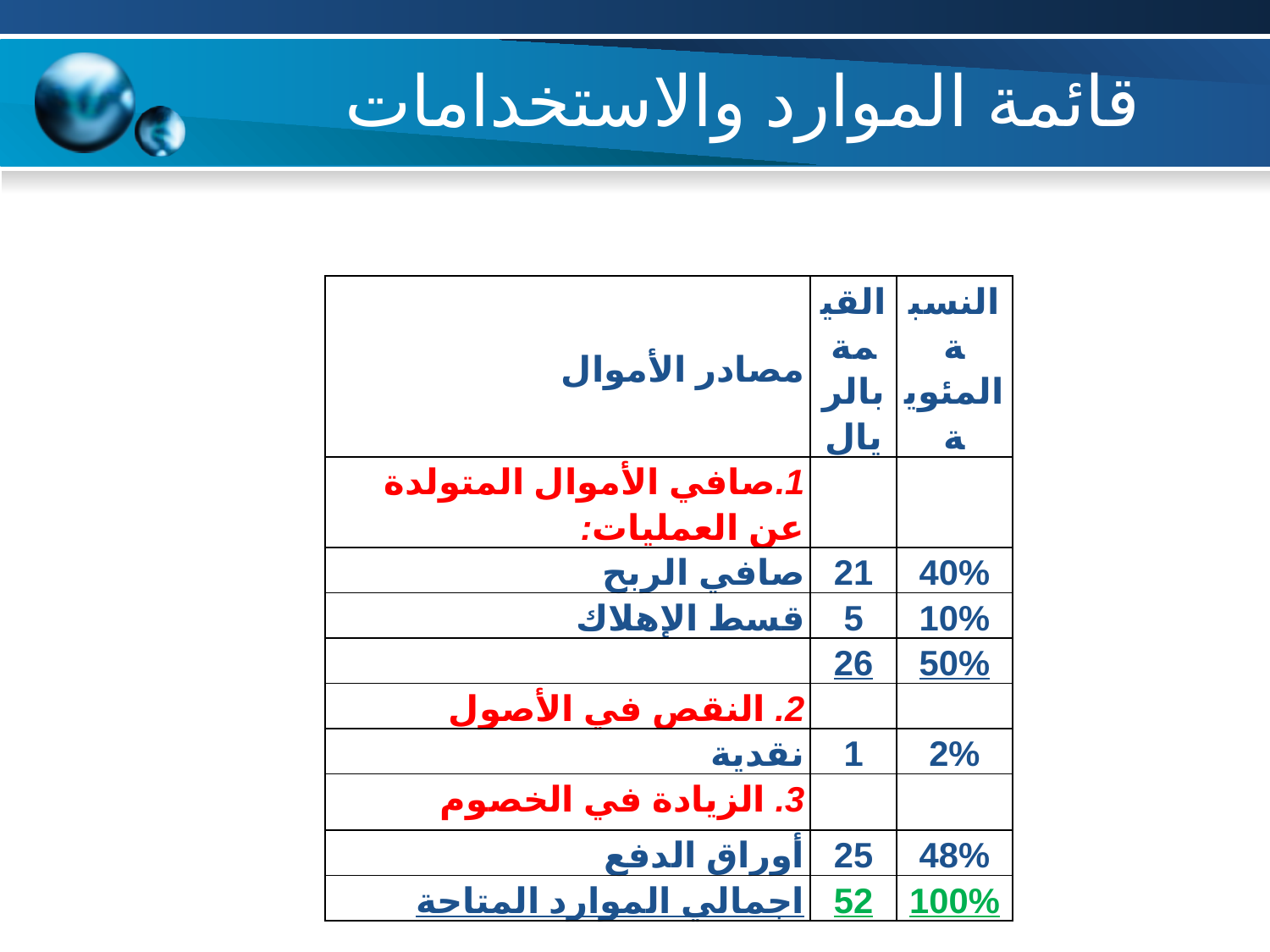

# قائمة الموارد والاستخدامات
| مصادر الأموال | القيمة بالريال | النسبة المئوية |
| --- | --- | --- |
| 1.صافي الأموال المتولدة عن العمليات: |  |  |
| صافي الربح | 21 | 40% |
| قسط الإهلاك | 5 | 10% |
|  | 26 | 50% |
| 2. النقص في الأصول |  |  |
| نقدية | 1 | 2% |
| 3. الزيادة في الخصوم |  |  |
| أوراق الدفع | 25 | 48% |
| اجمالي الموارد المتاحة | 52 | 100% |